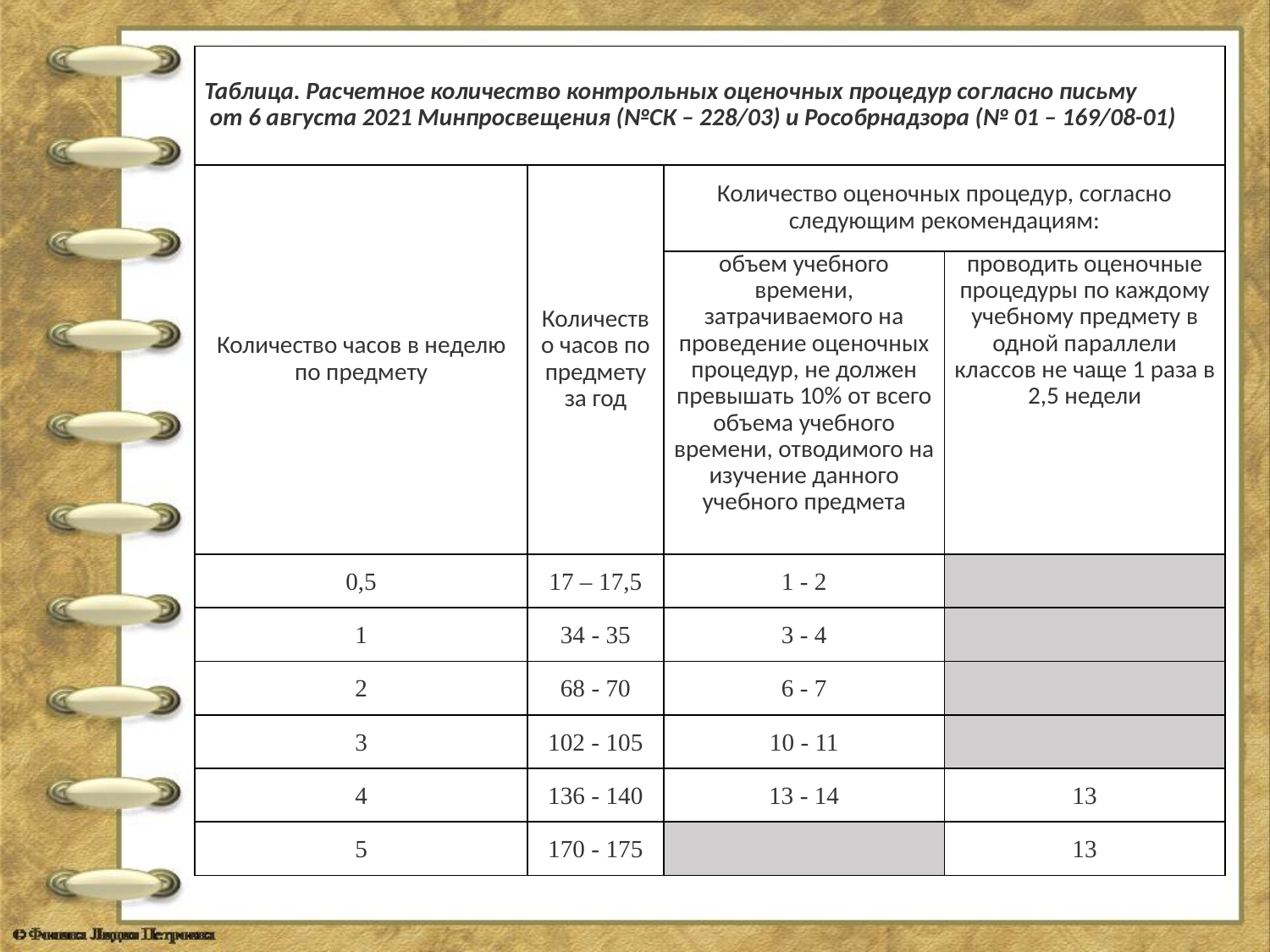

| Таблица. Расчетное количество контрольных оценочных процедур согласно письму от 6 августа 2021 Минпросвещения (№СК – 228/03) и Рособрнадзора (№ 01 – 169/08-01) |  |  |  |
| --- | --- | --- | --- |
| Количество часов в неделю по предмету | Количество часов по предмету за год | Количество оценочных процедур, согласно следующим рекомендациям: |  |
|  |  | объем учебного времени, затрачиваемого на проведение оценочных процедур, не должен превышать 10% от всего объема учебного времени, отводимого на изучение данного учебного предмета | проводить оценочные процедуры по каждому учебному предмету в одной параллели классов не чаще 1 раза в 2,5 недели |
| 0,5 | 17 – 17,5 | 1 - 2 |  |
| 1 | 34 - 35 | 3 - 4 |  |
| 2 | 68 - 70 | 6 - 7 |  |
| 3 | 102 - 105 | 10 - 11 |  |
| 4 | 136 - 140 | 13 - 14 | 13 |
| 5 | 170 - 175 |  | 13 |